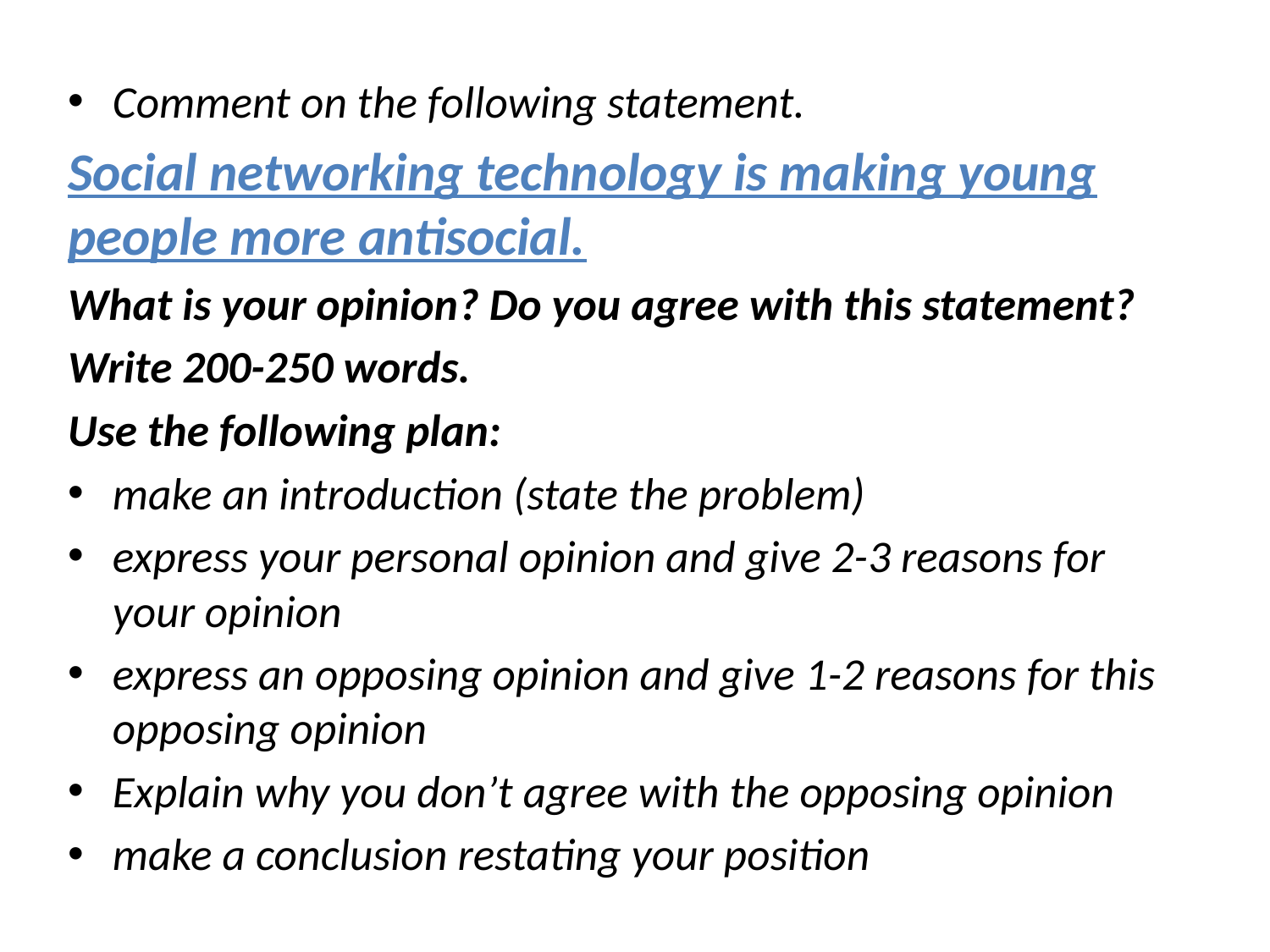

Comment on the following statement.
Social networking technology is making young people more antisocial.
What is your opinion? Do you agree with this statement?
Write 200-250 words.
Use the following plan:
make an introduction (state the problem)
express your personal opinion and give 2-3 reasons for your opinion
express an opposing opinion and give 1-2 reasons for this opposing opinion
Explain why you don’t agree with the opposing opinion
make a conclusion restating your position

#